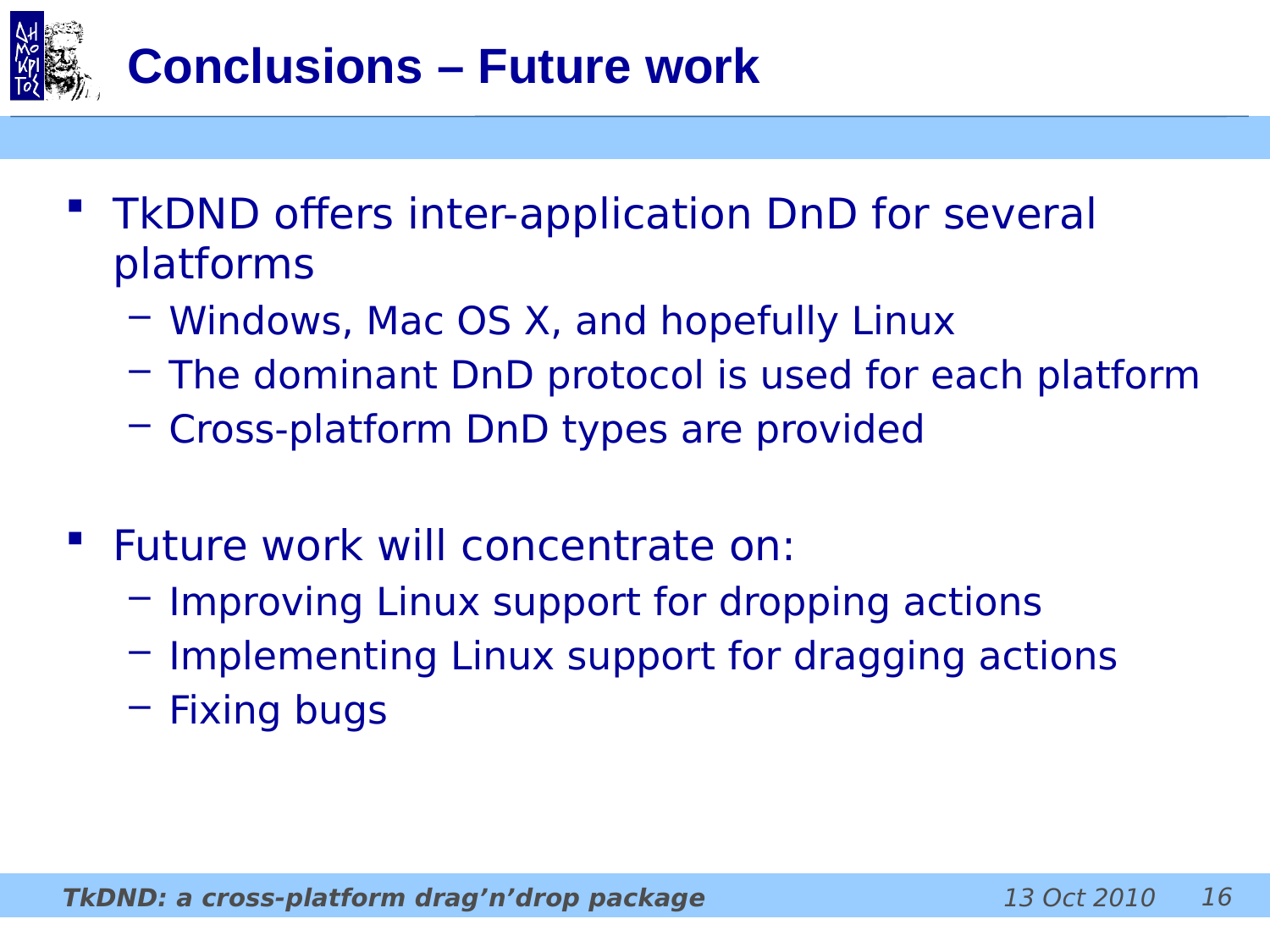

# Conclusions – Future work
TkDND offers inter-application DnD for several platforms
Windows, Mac OS X, and hopefully Linux
The dominant DnD protocol is used for each platform
Cross-platform DnD types are provided

Future work will concentrate on:
Improving Linux support for dropping actions
Implementing Linux support for dragging actions
Fixing bugs
16
TkDND: a cross-platform drag’n’drop package
13 Oct 2010